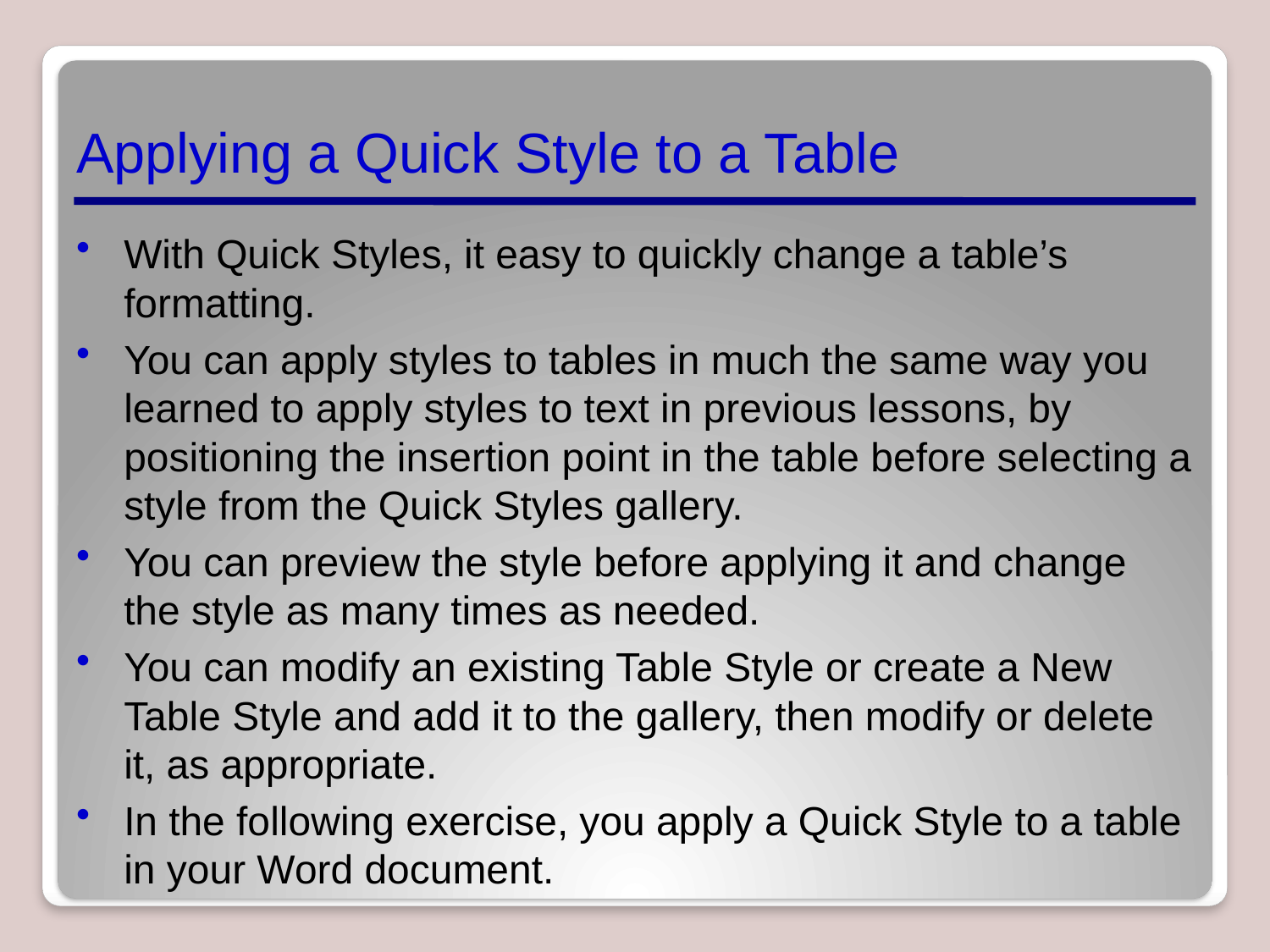

# Applying a Quick Style to a Table
With Quick Styles, it easy to quickly change a table’s formatting.
You can apply styles to tables in much the same way you learned to apply styles to text in previous lessons, by positioning the insertion point in the table before selecting a style from the Quick Styles gallery.
You can preview the style before applying it and change the style as many times as needed.
You can modify an existing Table Style or create a New Table Style and add it to the gallery, then modify or delete it, as appropriate.
In the following exercise, you apply a Quick Style to a table in your Word document.